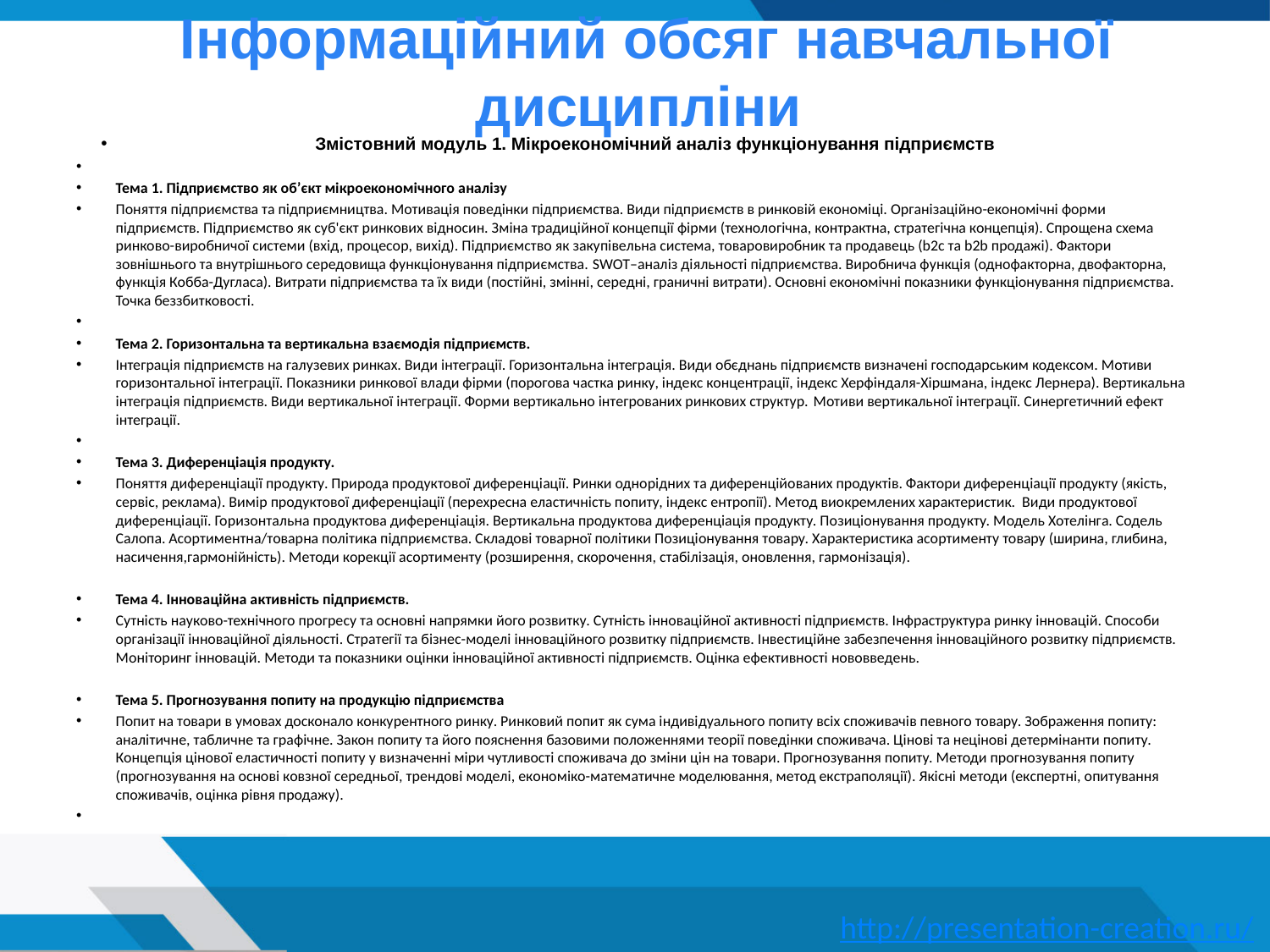

# Інформаційний обсяг навчальної дисципліни
Змістовний модуль 1. Мікроекономічний аналіз функціонування підприємств

Тема 1. Підприємство як об’єкт мікроекономічного аналізу
Поняття підприємства та підприємництва. Мотивація поведінки підприємства. Види підприємств в ринковій економіці. Організаційно-економічні форми підприємств. Підприємство як суб'єкт ринкових відносин. Зміна традиційної концепції фірми (технологічна, контрактна, стратегічна концепція). Спрощена схема ринково-виробничої системи (вхід, процесор, вихід). Підприємство як закупівельна система, товаровиробник та продавець (b2c та b2b продажі). Фактори зовнішнього та внутрішнього середовища функціонування підприємства. SWOT–аналіз діяльності підприємства. Виробнича функція (однофакторна, двофакторна, функція Кобба-Дугласа). Витрати підприємства та їх види (постійні, змінні, середні, граничні витрати). Основні економічні показники функціонування підприємства. Точка беззбитковості.

Тема 2. Горизонтальна та вертикальна взаємодія підприємств.
Інтеграція підприємств на галузевих ринках. Види інтеграції. Горизонтальна інтеграція. Види обєднань підприємств визначені господарським кодексом. Мотиви горизонтальної інтеграції. Показники ринкової влади фірми (порогова частка ринку, індекс концентрації, індекс Херфіндаля-Хіршмана, індекс Лернера). Вертикальна інтеграція підприємств. Види вертикальної інтеграції. Форми вертикально інтегрованих ринкових структур. Мотиви вертикальної інтеграції. Синергетичний ефект інтеграції.

Тема 3. Диференціація продукту.
Поняття диференціації продукту. Природа продуктової диференціації. Ринки однорідних та диференційованих продуктів. Фактори диференціації продукту (якість, сервіс, реклама). Вимір продуктової диференціації (перехресна еластичність попиту, індекс ентропії). Метод виокремлених характеристик.  Види продуктової диференціації. Горизонтальна продуктова диференціація. Вертикальна продуктова диференціація продукту. Позиціонування продукту. Модель Хотелінга. Содель Салопа. Асортиментна/товарна політика підприємства. Складові товарної політики Позиціонування товару. Характеристика асортименту товару (ширина, глибина, насичення,гармонійність). Методи корекції асортименту (розширення, скорочення, стабілізація, оновлення, гармонізація).

Тема 4. Інноваційна активність підприємств.
Сутність науково-технічного прогресу та основні напрямки його розвитку. Сутність інноваційної активності підприємств. Інфраструктура ринку інновацій. Способи організації інноваційної діяльності. Стратегії та бізнес-моделі інноваційного розвитку підприємств. Інвестиційне забезпечення інноваційного розвитку підприємств. Моніторинг інновацій. Методи та показники оцінки інноваційної активності підприємств. Оцінка ефективності нововведень.

Тема 5. Прогнозування попиту на продукцію підприємства
Попит на товари в умовах досконало конкурентного ринку. Ринковий попит як сума індивідуального попиту всіх споживачів певного товару. Зображення попиту: аналітичне, табличне та графічне. Закон попиту та його пояснення базовими положеннями теорії поведінки споживача. Цінові та нецінові детермінанти попиту. Концепція цінової еластичності попиту у визначенні міри чутливості споживача до зміни цін на товари. Прогнозування попиту. Методи прогнозування попиту (прогнозування на основі ковзної середньої, трендові моделі, економіко-математичне моделювання, метод екстраполяції). Якісні методи (експертні, опитування споживачів, оцінка рівня продажу).